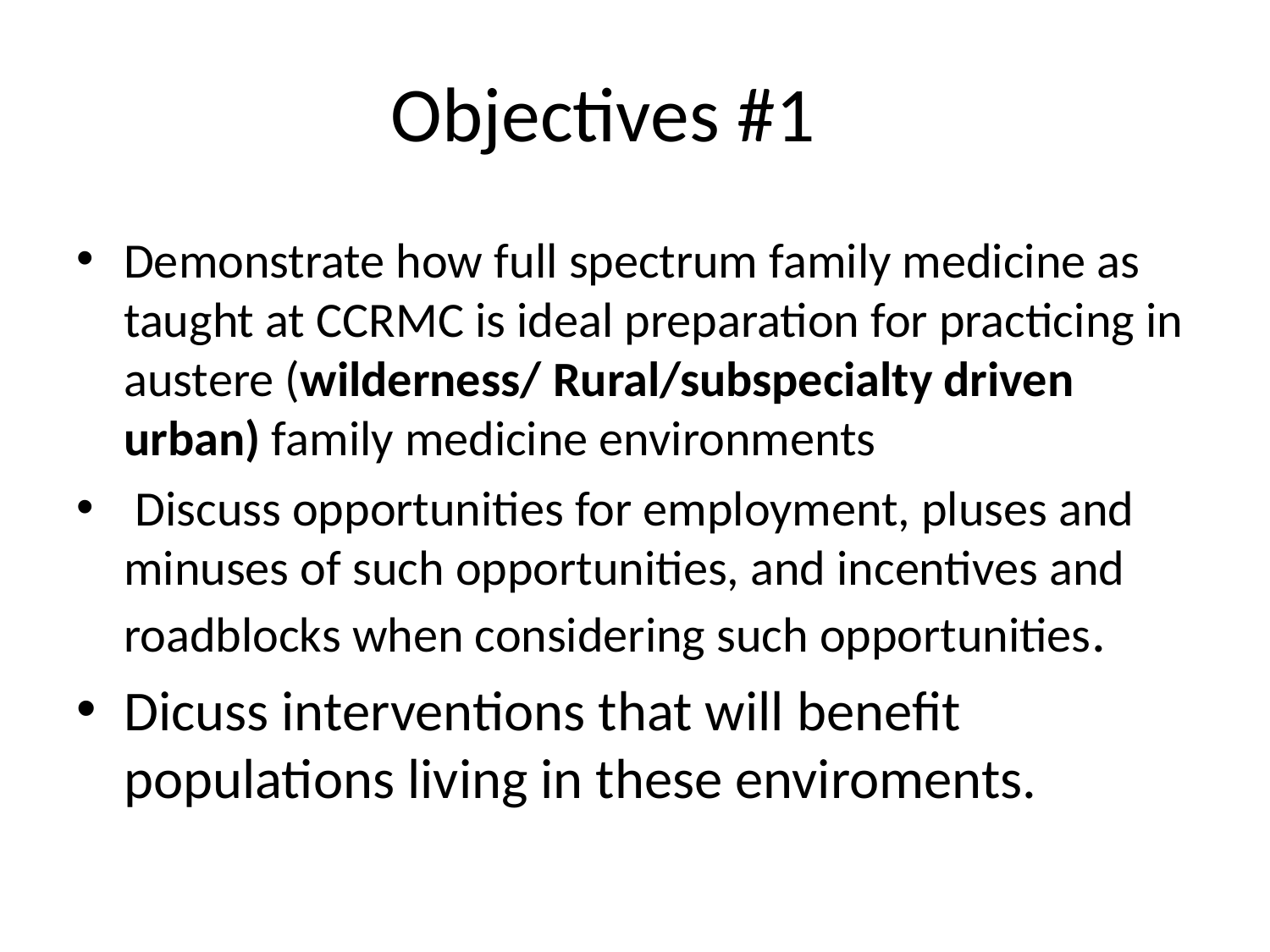

# Objectives #1
Demonstrate how full spectrum family medicine as taught at CCRMC is ideal preparation for practicing in austere (wilderness/ Rural/subspecialty driven urban) family medicine environments
 Discuss opportunities for employment, pluses and minuses of such opportunities, and incentives and roadblocks when considering such opportunities.
Dicuss interventions that will benefit populations living in these enviroments.